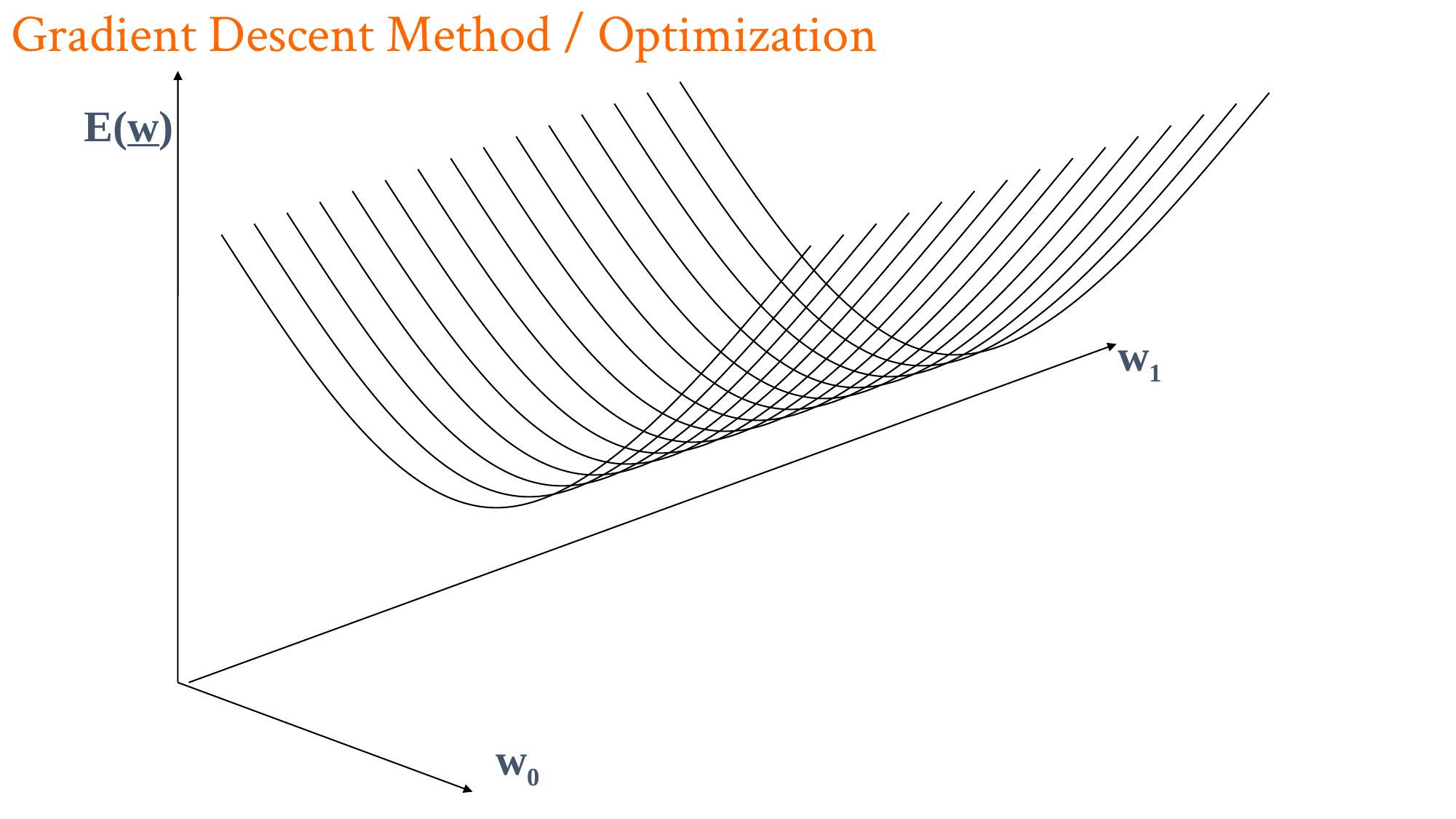

Gradient Descent Method / Optimization

E(w)

w1

w0